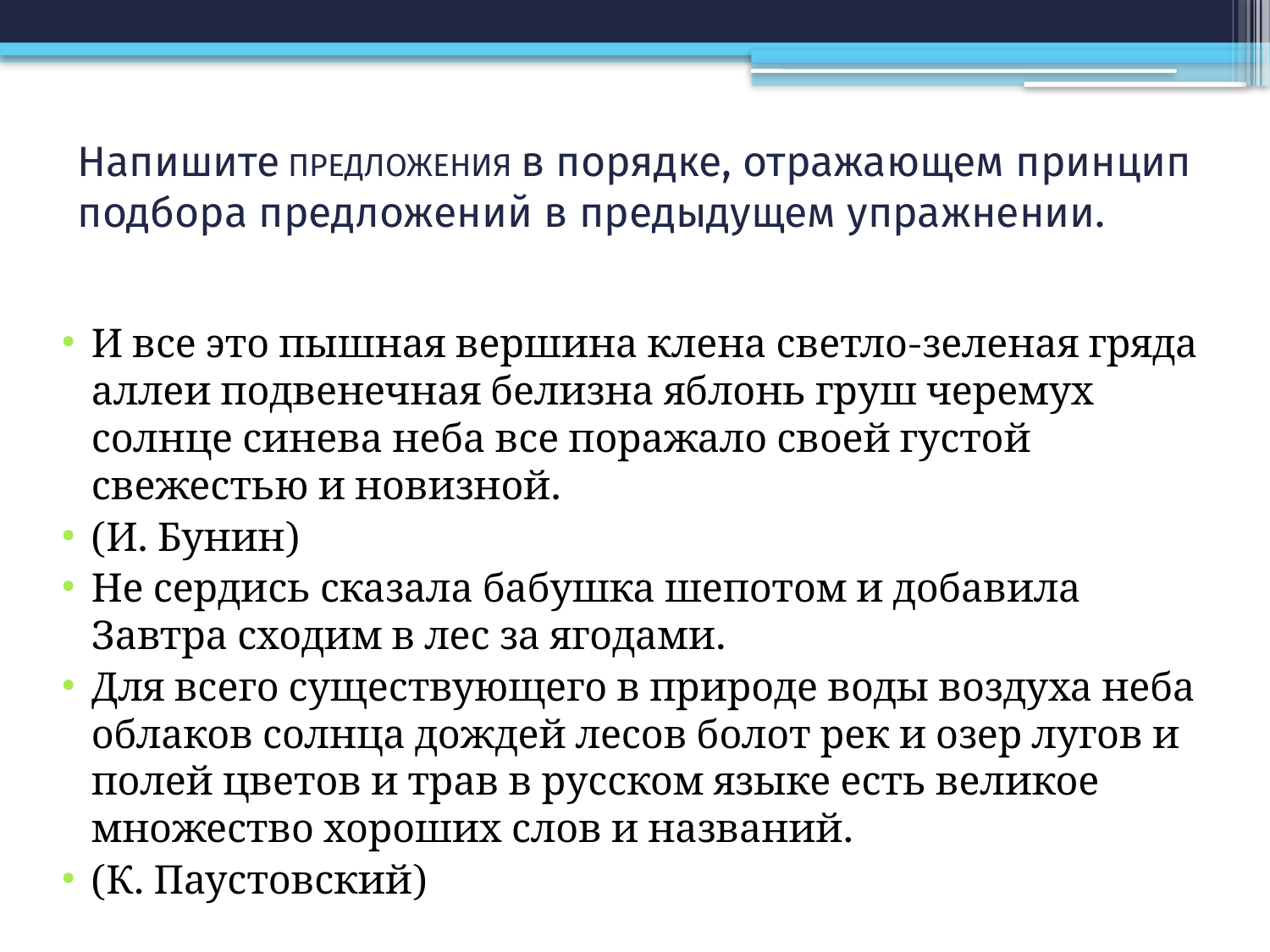

# Напишите ПРЕДЛОЖЕНИЯ в порядке, отражающем принцип подбора предложений в предыдущем упражнении.
И все это пышная вершина клена светло-зеленая гряда аллеи подвенечная белизна яблонь груш черемух солнце синева неба все поражало своей густой свежестью и новизной.
(И. Бунин)
Не сердись сказала бабушка шепотом и добавила Завтра сходим в лес за ягодами.
Для всего существующего в природе воды воздуха неба облаков солнца дождей лесов болот рек и озер лугов и полей цветов и трав в русском языке есть великое множество хороших слов и названий.
(К. Паустовский)